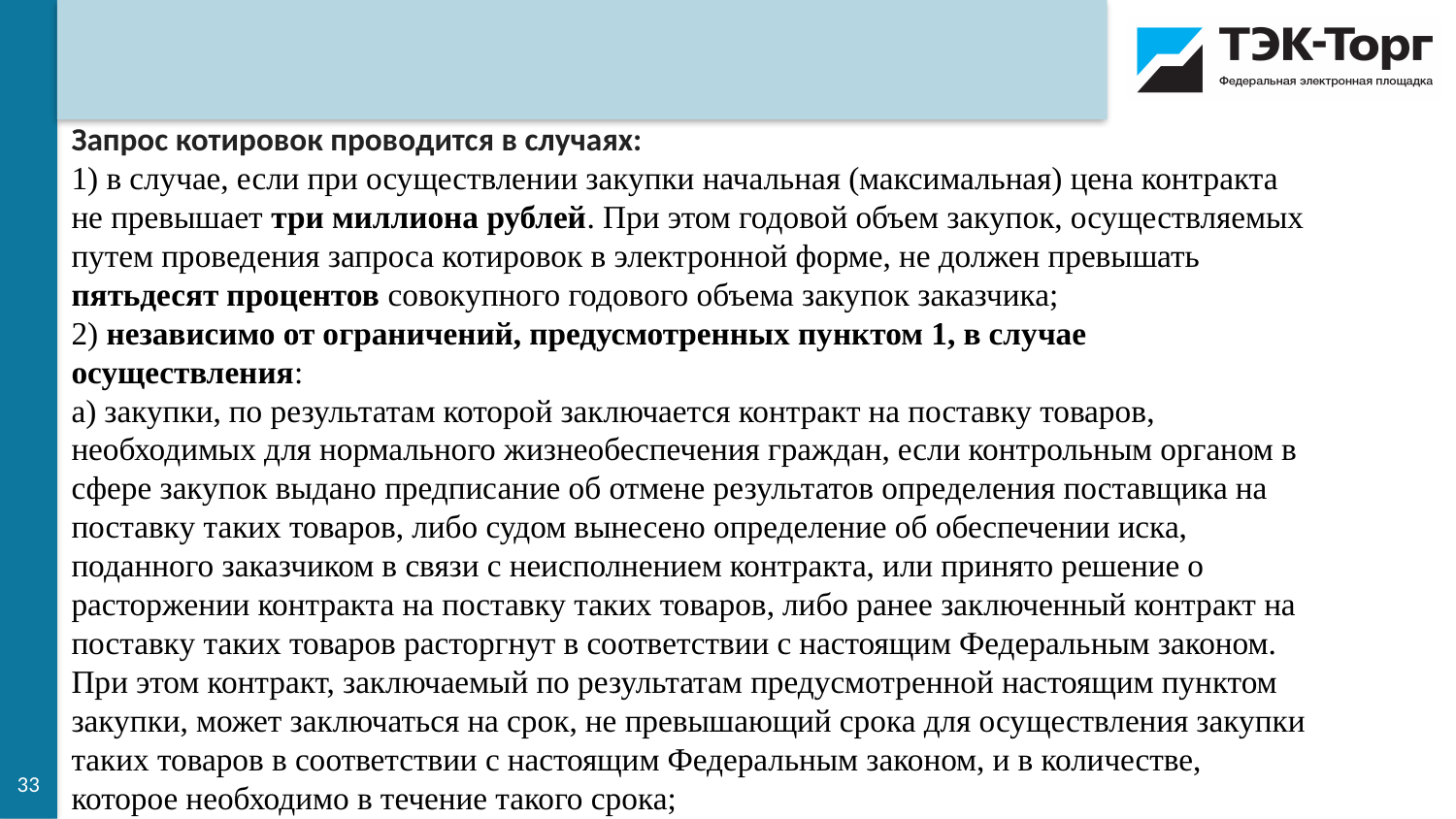

Запрос котировок проводится в случаях:
1) в случае, если при осуществлении закупки начальная (максимальная) цена контракта не превышает три миллиона рублей. При этом годовой объем закупок, осуществляемых путем проведения запроса котировок в электронной форме, не должен превышать пятьдесят процентов совокупного годового объема закупок заказчика;
2) независимо от ограничений, предусмотренных пунктом 1, в случае осуществления:
а) закупки, по результатам которой заключается контракт на поставку товаров, необходимых для нормального жизнеобеспечения граждан, если контрольным органом в сфере закупок выдано предписание об отмене результатов определения поставщика на поставку таких товаров, либо судом вынесено определение об обеспечении иска, поданного заказчиком в связи с неисполнением контракта, или принято решение о расторжении контракта на поставку таких товаров, либо ранее заключенный контракт на поставку таких товаров расторгнут в соответствии с настоящим Федеральным законом. При этом контракт, заключаемый по результатам предусмотренной настоящим пунктом закупки, может заключаться на срок, не превышающий срока для осуществления закупки таких товаров в соответствии с настоящим Федеральным законом, и в количестве, которое необходимо в течение такого срока;
33